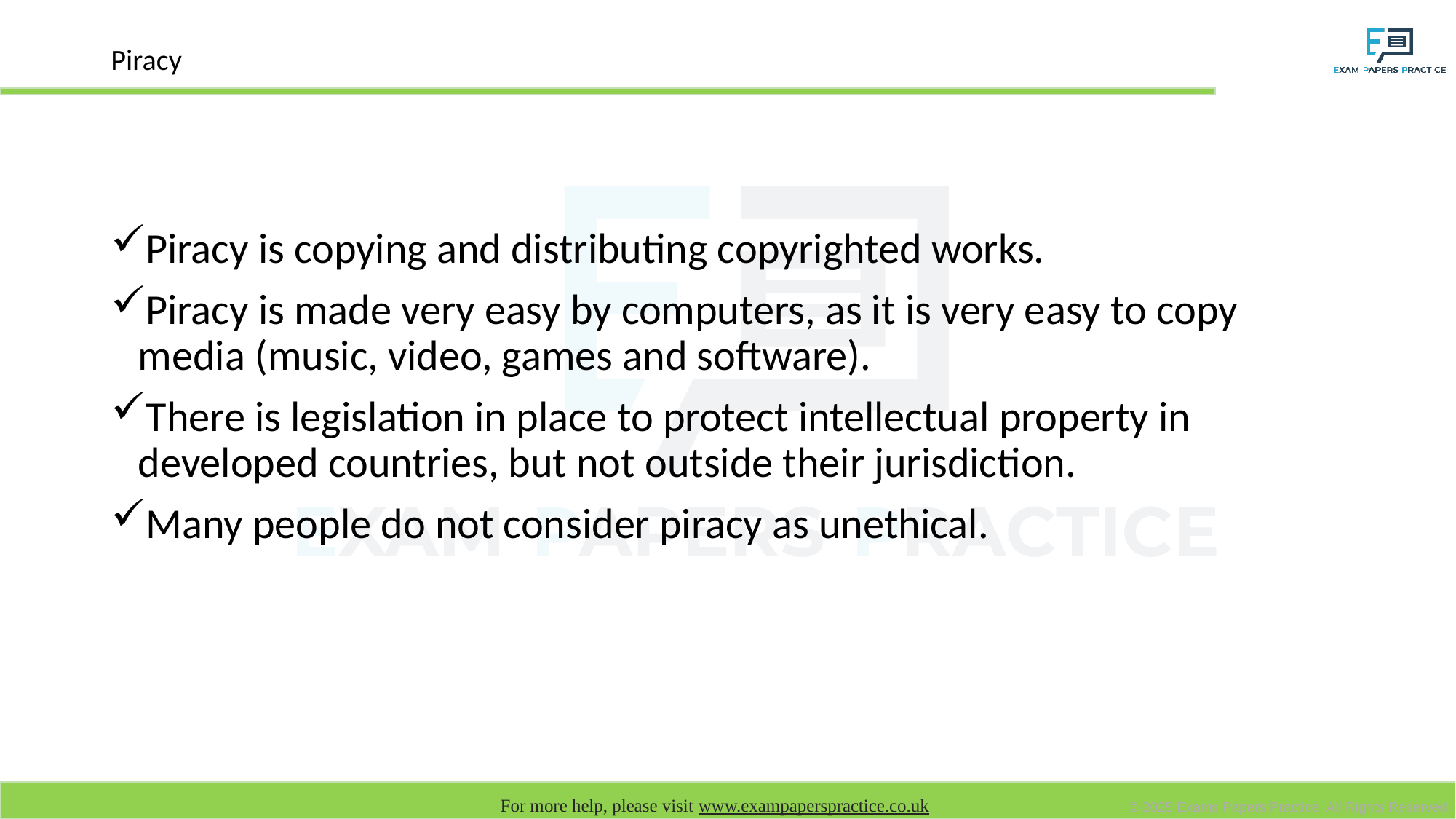

# Piracy
Piracy is copying and distributing copyrighted works.
Piracy is made very easy by computers, as it is very easy to copy media (music, video, games and software).
There is legislation in place to protect intellectual property in developed countries, but not outside their jurisdiction.
Many people do not consider piracy as unethical.